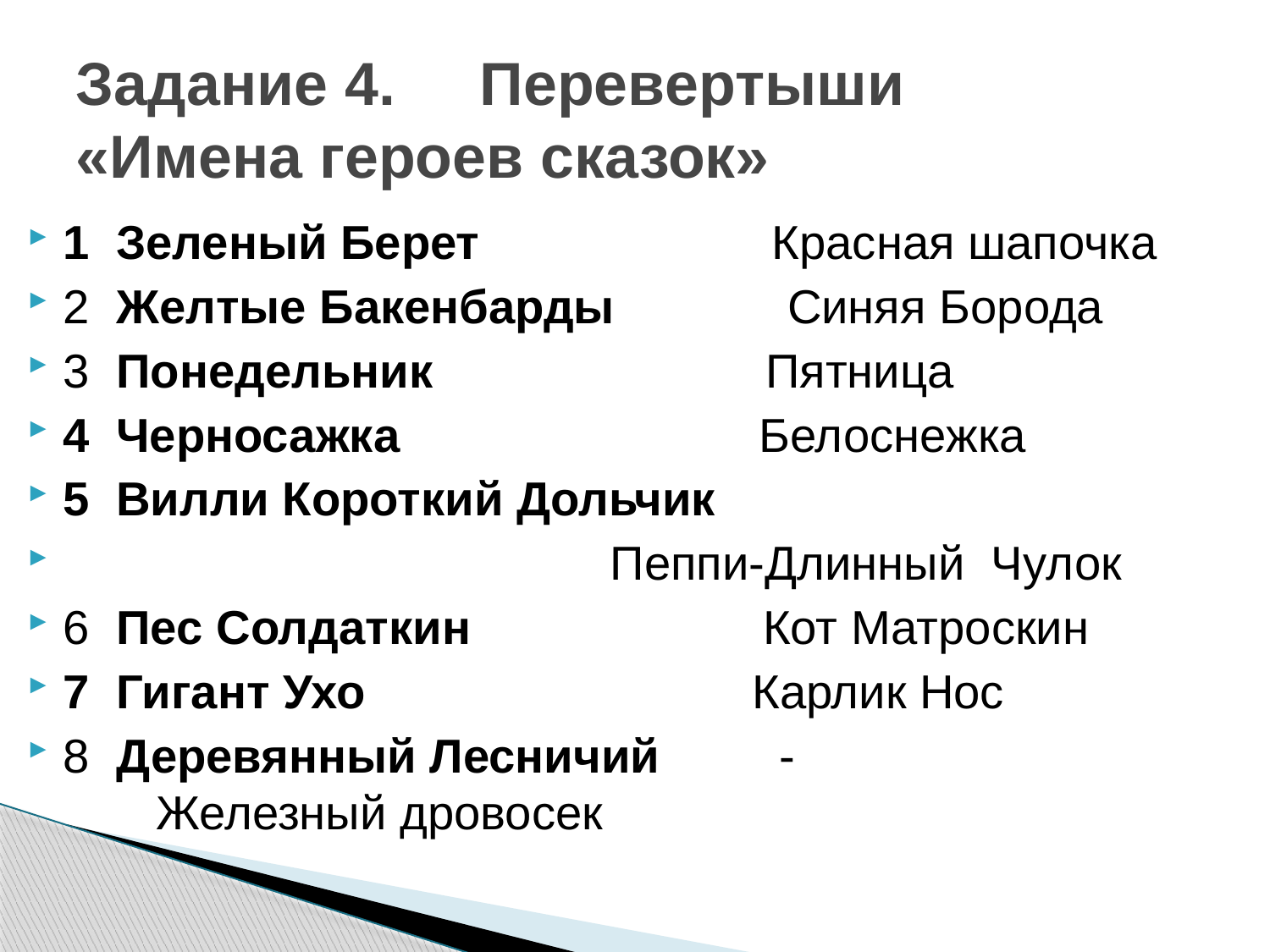

# Задание 4.     Перевертыши «Имена героев сказок»
1  Зеленый Берет                      Красная шапочка
2  Желтые Бакенбарды             Синяя Борода
3  Понедельник                         Пятница
4  Черносажка                           Белоснежка
5  Вилли Короткий Дольчик
                                         Пеппи-Длинный  Чулок
6  Пес Солдаткин                      Кот Матроскин
7  Гигант Ухо                             Карлик Нос
8  Деревянный Лесничий         -                                          Железный дровосек